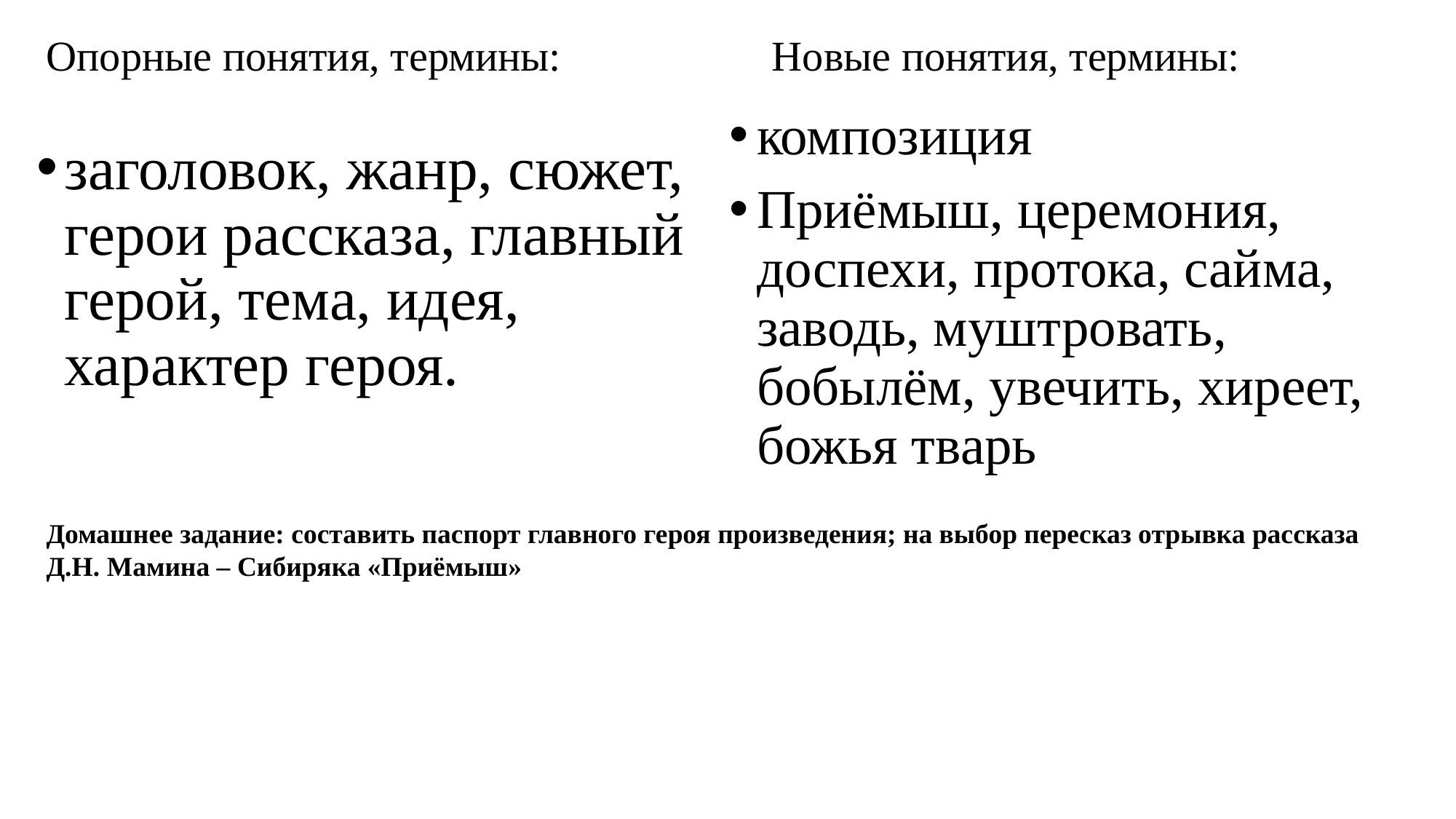

# Опорные понятия, термины:                    Новые понятия, термины:
композиция
Приёмыш, церемония, доспехи, протока, сайма, заводь, муштровать, бобылём, увечить, хиреет, божья тварь
заголовок, жанр, сюжет, герои рассказа, главный герой, тема, идея, характер героя.

Домашнее задание: составить паспорт главного героя произведения; на выбор пересказ отрывка рассказа  Д.Н. Мамина – Сибиряка «Приёмыш»